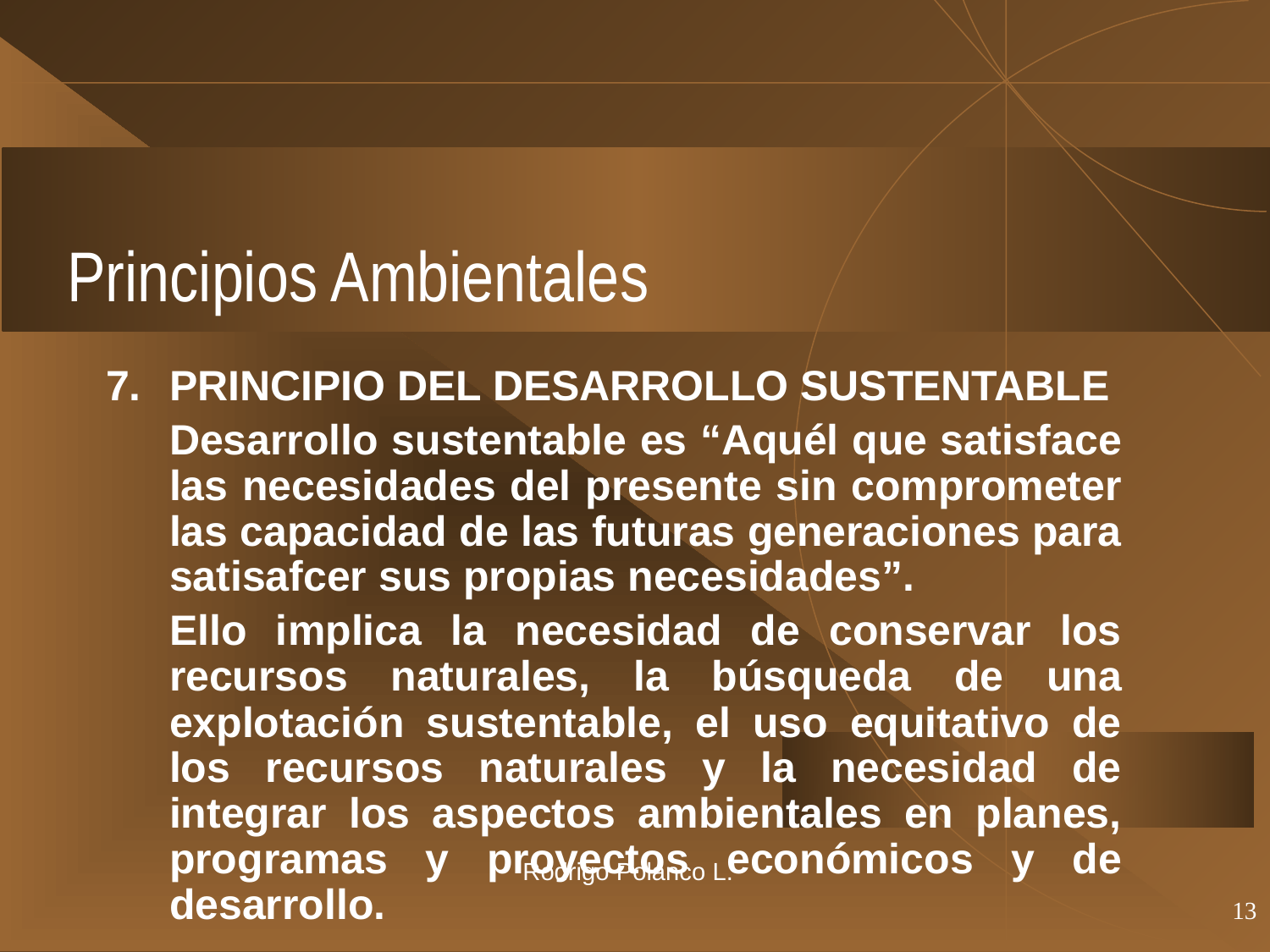

# Principios Ambientales
7.	PRINCIPIO DEL DESARROLLO SUSTENTABLE
	Desarrollo sustentable es “Aquél que satisface las necesidades del presente sin comprometer las capacidad de las futuras generaciones para satisafcer sus propias necesidades”.
	Ello implica la necesidad de conservar los recursos naturales, la búsqueda de una explotación sustentable, el uso equitativo de los recursos naturales y la necesidad de integrar los aspectos ambientales en planes, programas y proyectos económicos y de desarrollo.
Rodrigo Polanco L.
13